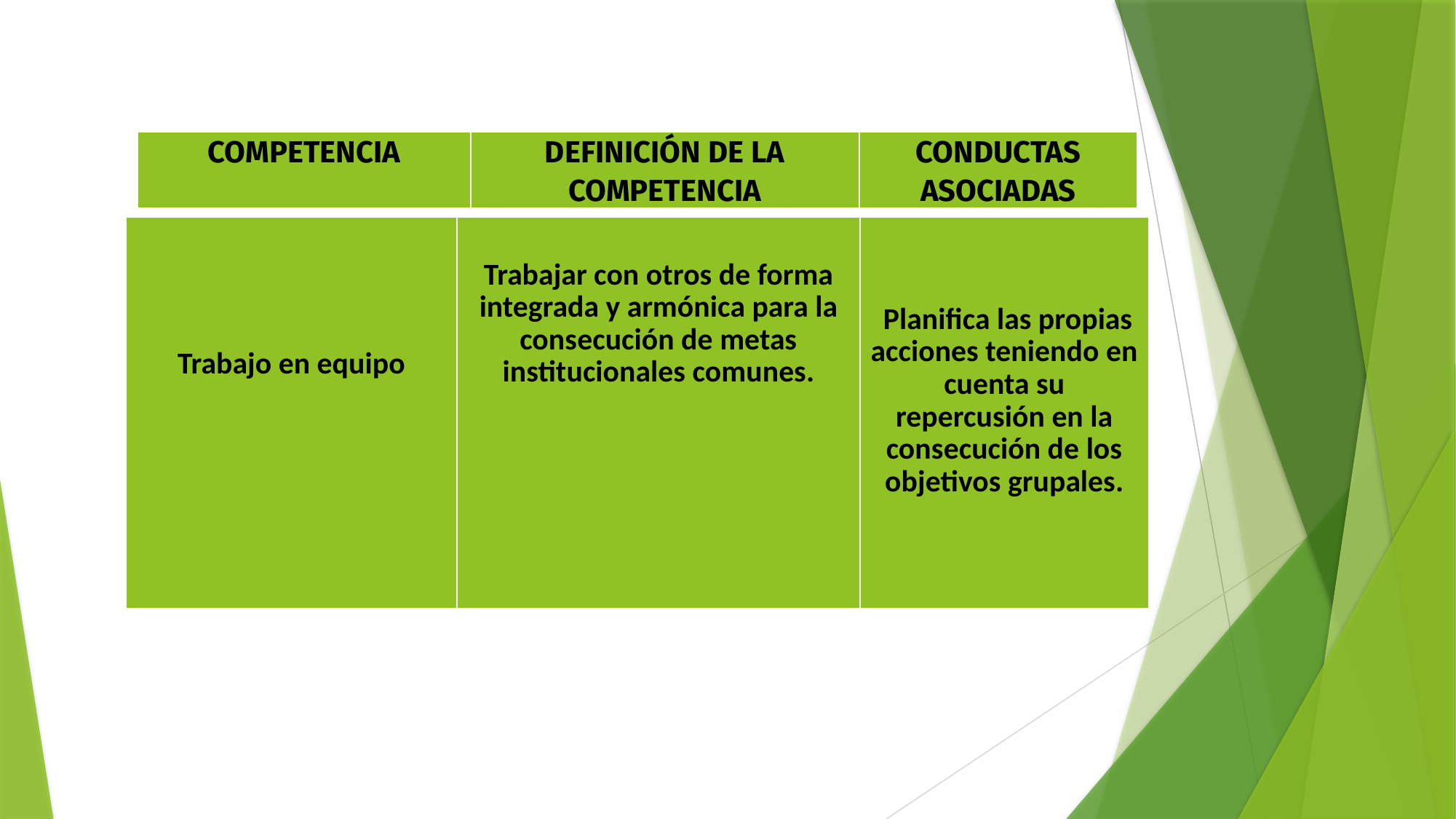

#
| COMPETENCIA | DEFINICIÓN DE LA COMPETENCIA | CONDUCTAS ASOCIADAS |
| --- | --- | --- |
| Trabajo en equipo | Trabajar con otros de forma integrada y armónica para la consecución de metas institucionales comunes. | Planifica las propias acciones teniendo en cuenta su repercusión en la consecución de los objetivos grupales. |
| --- | --- | --- |